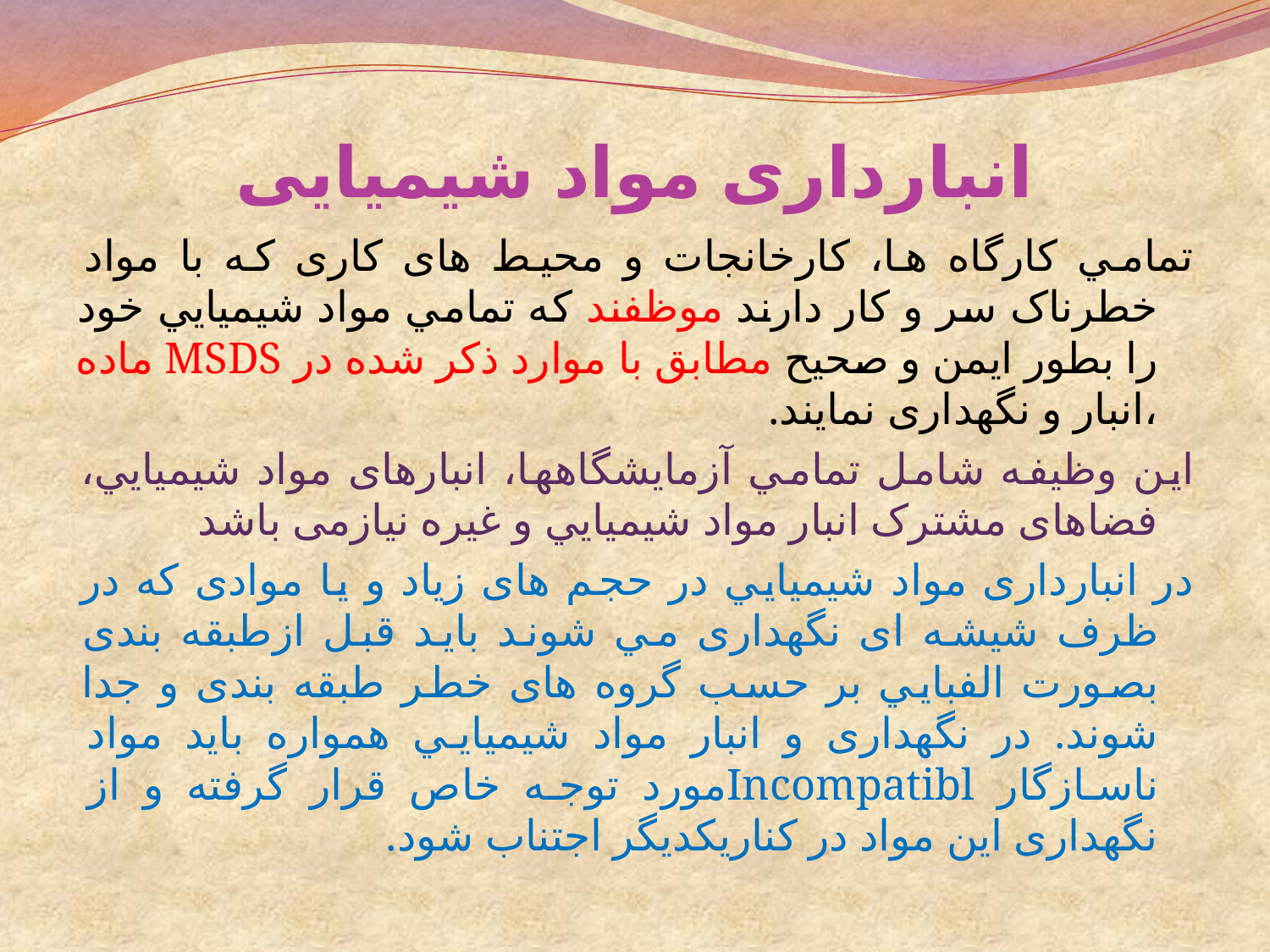

# انبارداری مواد شیمیایی
تمامي كارگاه ها، كارخانجات و محيط های كاری كه با مواد خطرناک سر و كار دارند موظفند كه تمامي مواد شيميايي خود را بطور ايمن و صحيح مطابق با موارد ذكر شده در MSDS ماده ،انبار و نگهداری نمايند.
اين وظيفه شامل تمامي آزمايشگاهها، انبارهای مواد شيميايي، فضاهای مشترک انبار مواد شيميايي و غيره نيازمی باشد
در انبارداری مواد شيميايي در حجم های زياد و يا موادی كه در ظرف شيشه ای نگهداری مي شوند بايد قبل ازطبقه بندی بصورت الفبايي بر حسب گروه های خطر طبقه بندی و جدا شوند. در نگهداری و انبار مواد شيميايي همواره بايد مواد ناسازگار Incompatiblمورد توجه خاص قرار گرفته و از نگهداری اين مواد در كناريكديگر اجتناب شود.